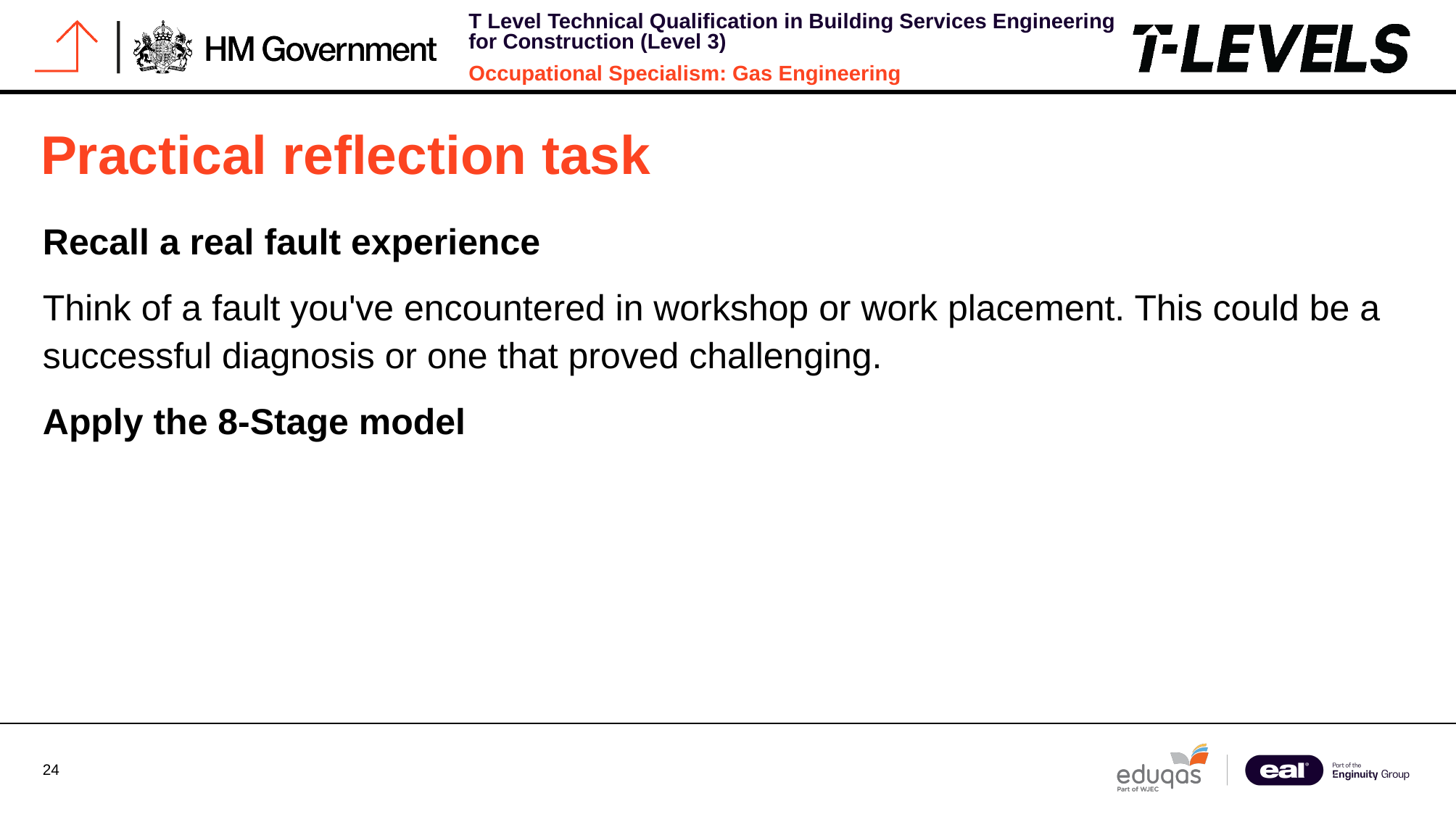

# Practical reflection task
Recall a real fault experience
Think of a fault you've encountered in workshop or work placement. This could be a successful diagnosis or one that proved challenging.
Apply the 8-Stage model